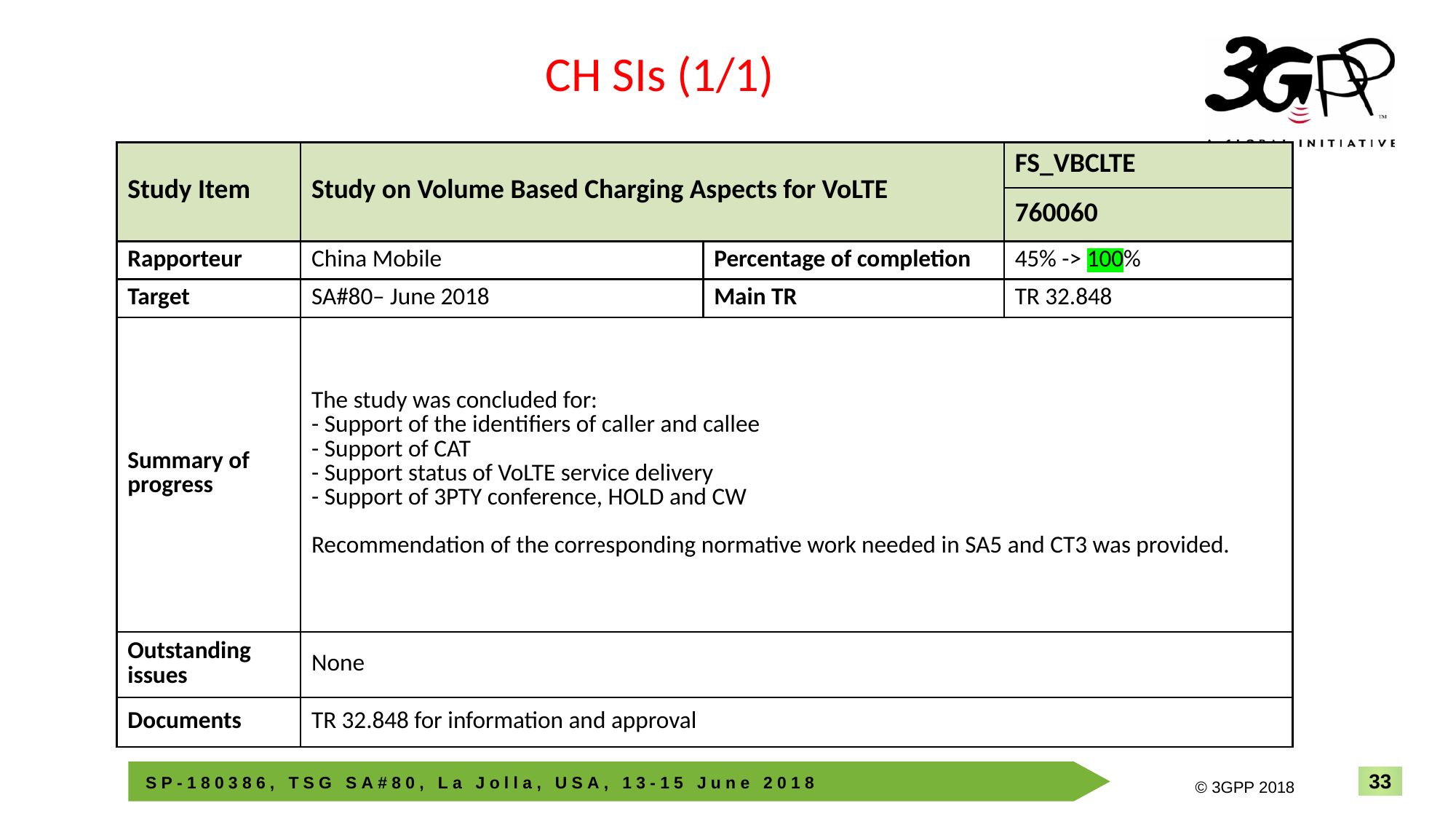

CH SIs (1/1)
| Study Item | Study on Volume Based Charging Aspects for VoLTE |  | FS\_VBCLTE |
| --- | --- | --- | --- |
|  |  |  | 760060 |
| Rapporteur | China Mobile | Percentage of completion | 45% -> 100% |
| Target | SA#80– June 2018 | Main TR | TR 32.848 |
| Summary of progress | The study was concluded for: - Support of the identifiers of caller and callee - Support of CAT - Support status of VoLTE service delivery - Support of 3PTY conference, HOLD and CW Recommendation of the corresponding normative work needed in SA5 and CT3 was provided. |  |  |
| Outstanding issues | None |  |  |
| Documents | TR 32.848 for information and approval |  |  |